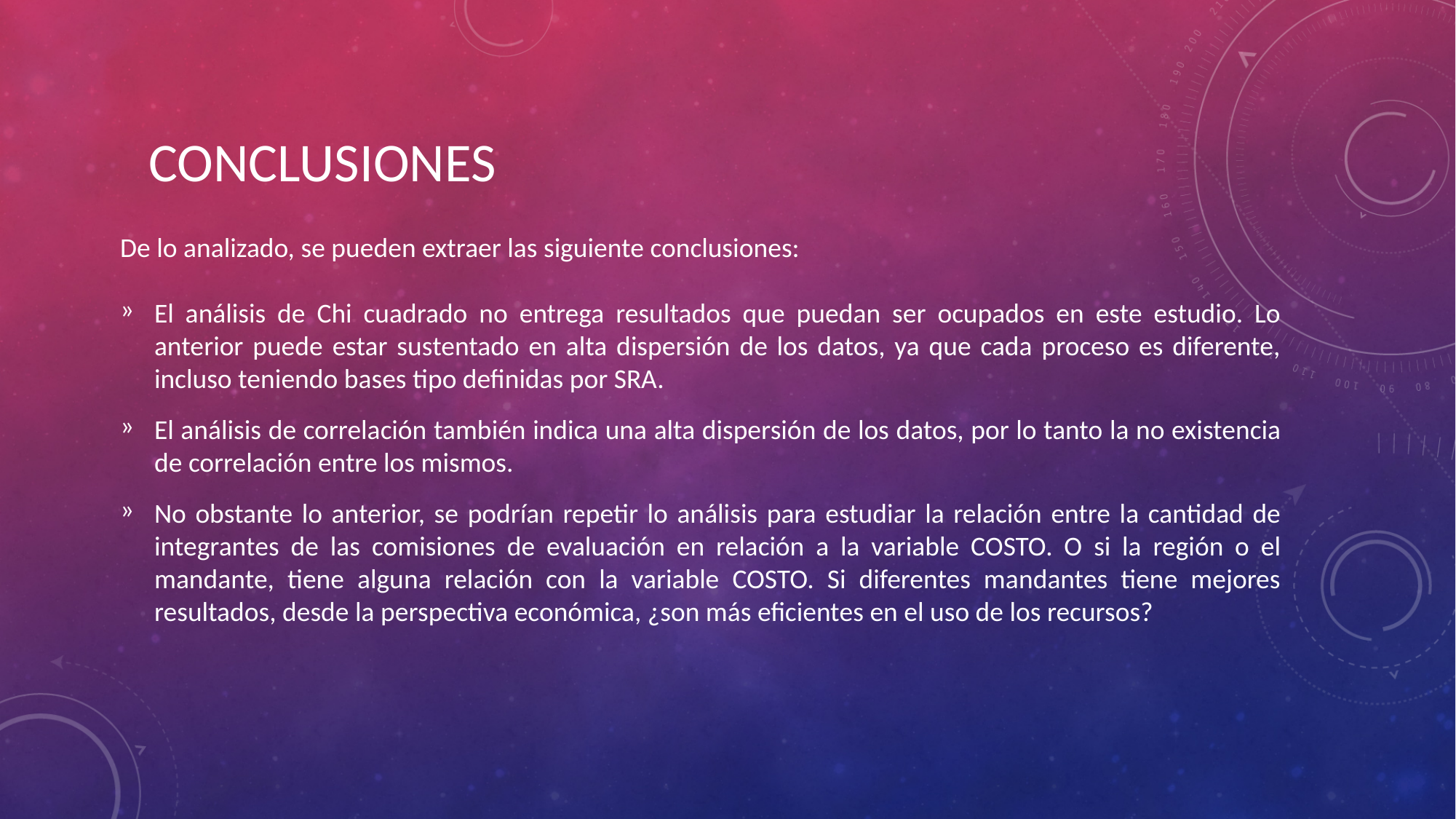

# Conclusiones
De lo analizado, se pueden extraer las siguiente conclusiones:

El análisis de Chi cuadrado no entrega resultados que puedan ser ocupados en este estudio. Lo anterior puede estar sustentado en alta dispersión de los datos, ya que cada proceso es diferente, incluso teniendo bases tipo definidas por SRA.
El análisis de correlación también indica una alta dispersión de los datos, por lo tanto la no existencia de correlación entre los mismos.
No obstante lo anterior, se podrían repetir lo análisis para estudiar la relación entre la cantidad de integrantes de las comisiones de evaluación en relación a la variable COSTO. O si la región o el mandante, tiene alguna relación con la variable COSTO. Si diferentes mandantes tiene mejores resultados, desde la perspectiva económica, ¿son más eficientes en el uso de los recursos?